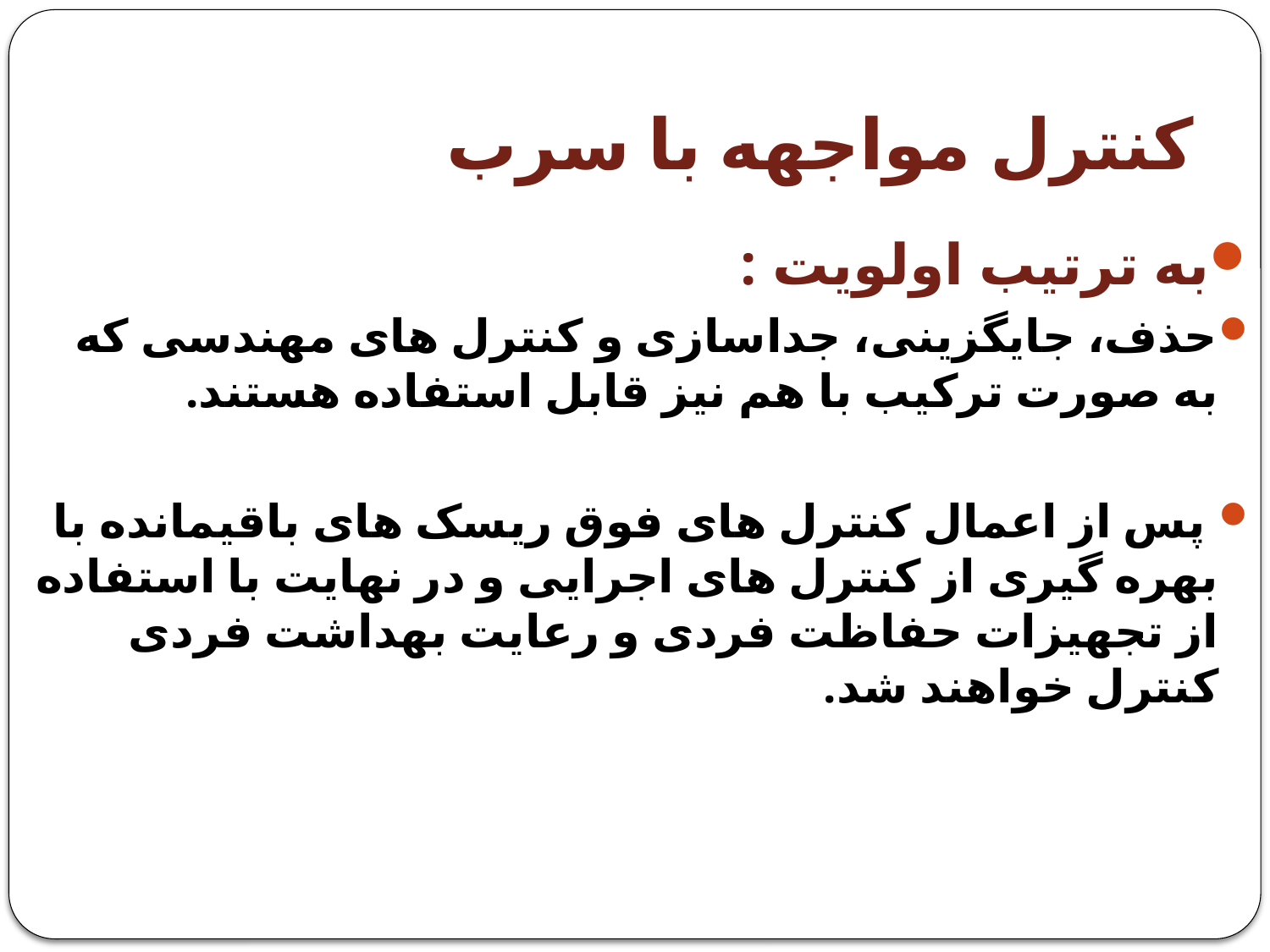

# کنترل مواجهه با سرب
به ترتیب اولویت :
حذف، جایگزینی، جداسازی و کنترل های مهندسی که  به صورت ترکیب با هم نیز قابل استفاده هستند.

 پس از اعمال کنترل های فوق ریسک های باقیمانده با بهره گیری از کنترل های اجرایی و در نهایت با استفاده از تجهیزات حفاظت فردی و رعایت بهداشت فردی کنترل خواهند شد.